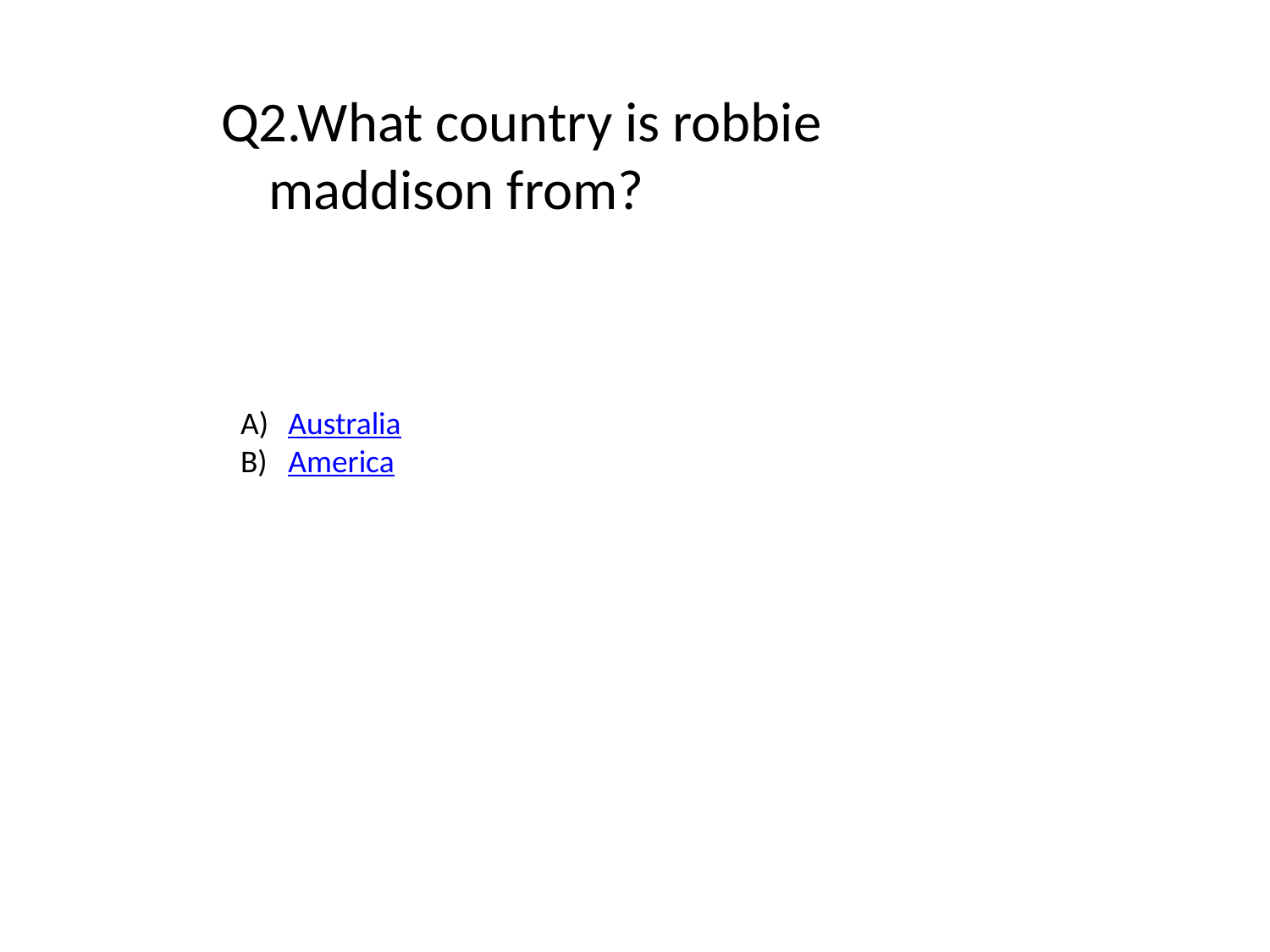

Q2.What country is robbie maddison from?
Australia
America